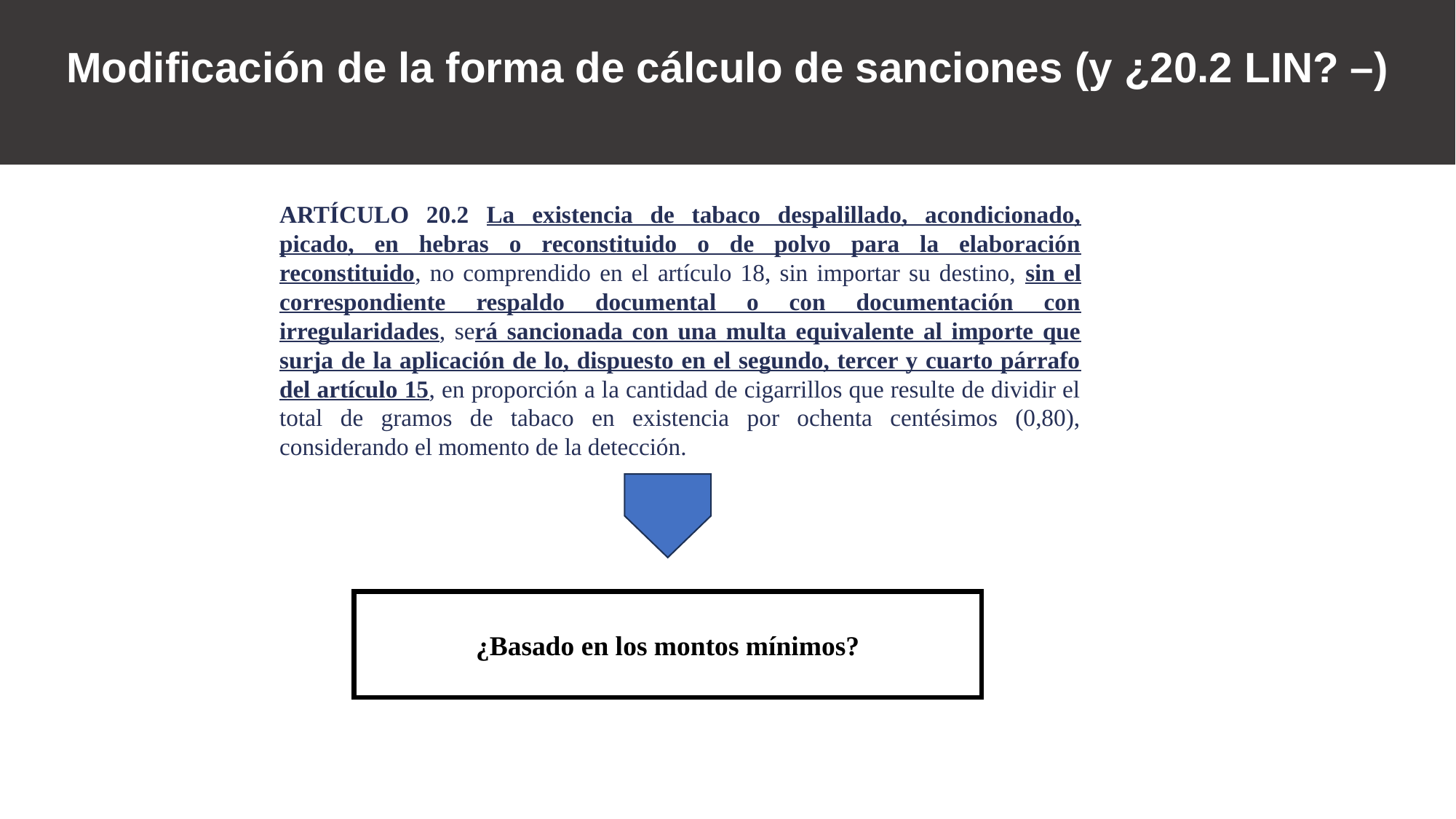

Modificación de la forma de cálculo de sanciones (y ¿20.2 LIN? –)

ARTÍCULO 20.2 La existencia de tabaco despalillado, acondicionado, picado, en hebras o reconstituido o de polvo para la elaboración reconstituido, no comprendido en el artículo 18, sin importar su destino, sin el correspondiente respaldo documental o con documentación con irregularidades, será sancionada con una multa equivalente al importe que surja de la aplicación de lo, dispuesto en el segundo, tercer y cuarto párrafo del artículo 15, en proporción a la cantidad de cigarrillos que resulte de dividir el total de gramos de tabaco en existencia por ochenta centésimos (0,80), considerando el momento de la detección.

¿Basado en los montos mínimos?